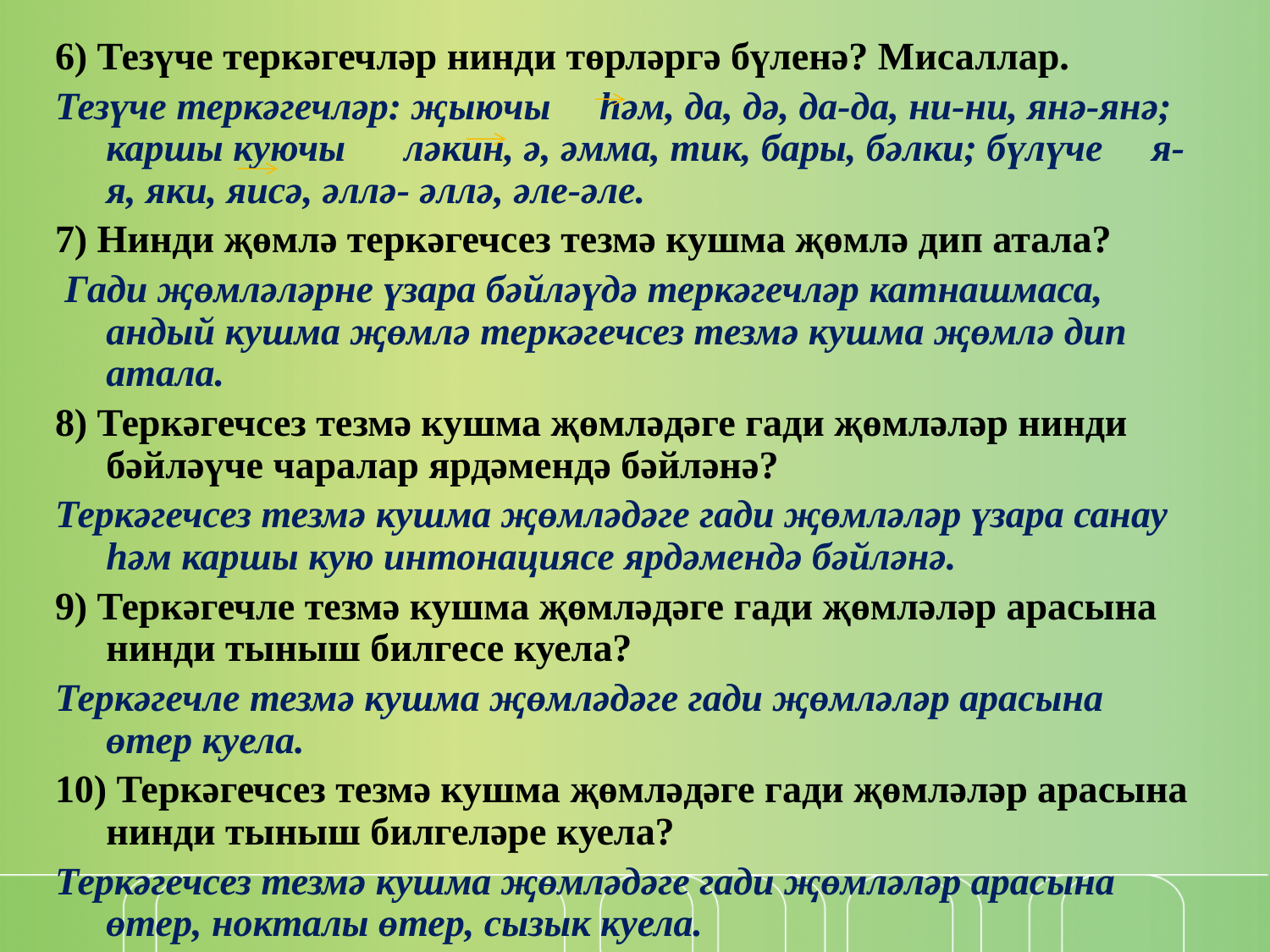

6) Тезүче теркәгечләр нинди төрләргә бүленә? Мисаллар.
Тезүче теркәгечләр: җыючы     һәм, да, дә, да-да, ни-ни, янә-янә; каршы куючы      ләкин, ә, әмма, тик, бары, бәлки; бүлүче     я-я, яки, яисә, әллә- әллә, әле-әле.
7) Нинди җөмлә теркәгечсез тезмә кушма җөмлә дип атала?
 Гади җөмләләрне үзара бәйләүдә теркәгечләр катнашмаса, андый кушма җөмлә теркәгечсез тезмә кушма җөмлә дип атала.
8) Теркәгечсез тезмә кушма җөмләдәге гади җөмләләр нинди бәйләүче чаралар ярдәмендә бәйләнә?
Теркәгечсез тезмә кушма җөмләдәге гади җөмләләр үзара санау һәм каршы кую интонациясе ярдәмендә бәйләнә.
9) Теркәгечле тезмә кушма җөмләдәге гади җөмләләр арасына нинди тыныш билгесе куела?
Теркәгечле тезмә кушма җөмләдәге гади җөмләләр арасына өтер куела.
10) Теркәгечсез тезмә кушма җөмләдәге гади җөмләләр арасына нинди тыныш билгеләре куела?
Теркәгечсез тезмә кушма җөмләдәге гади җөмләләр арасына өтер, нокталы өтер, сызык куела.